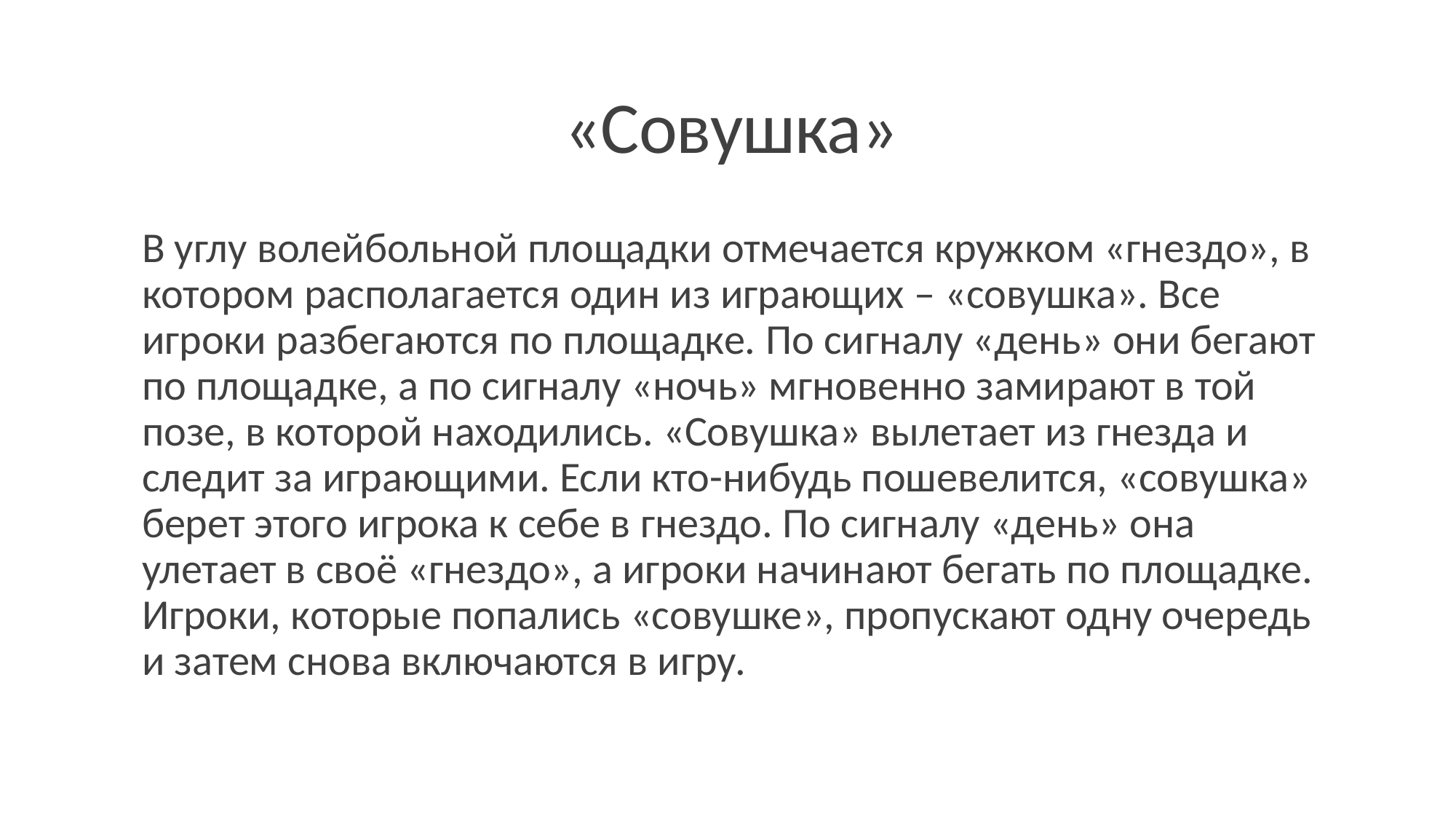

# «Совушка»
В углу волейбольной площадки отмечается кружком «гнездо», в котором располагается один из играющих – «совушка». Все игроки разбегаются по площадке. По сигналу «день» они бегают по площадке, а по сигналу «ночь» мгновенно замирают в той позе, в которой находились. «Совушка» вылетает из гнезда и следит за играющими. Если кто-нибудь пошевелится, «совушка» берет этого игрока к себе в гнездо. По сигналу «день» она улетает в своё «гнездо», а игроки начинают бегать по площадке. Игроки, которые попались «совушке», пропускают одну очередь и затем снова включаются в игру.